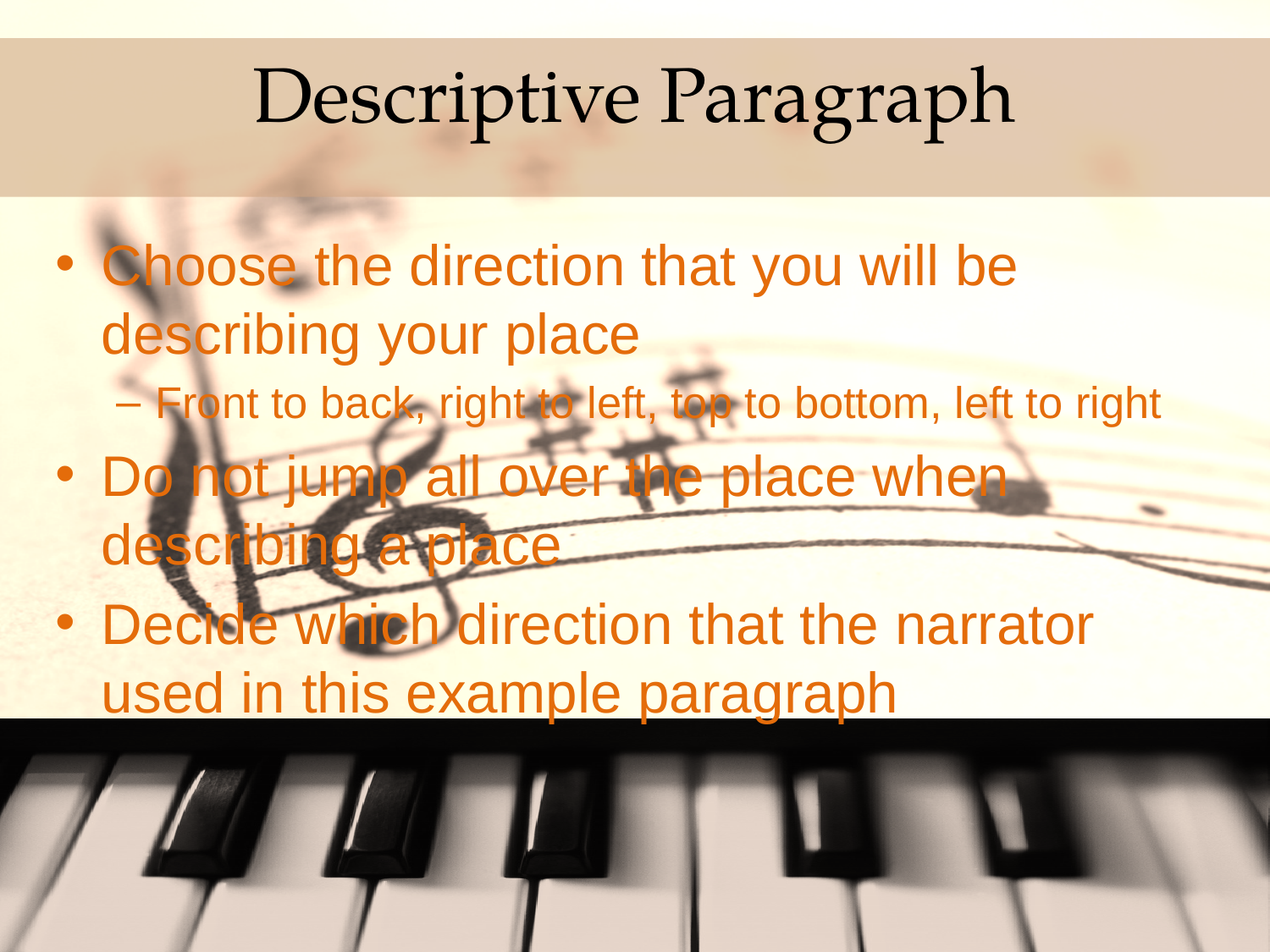

# Descriptive Paragraph
Choose the direction that you will be describing your place
Front to back, right to left, top to bottom, left to right
Do not jump all over the place when describing a place
Decide which direction that the narrator used in this example paragraph